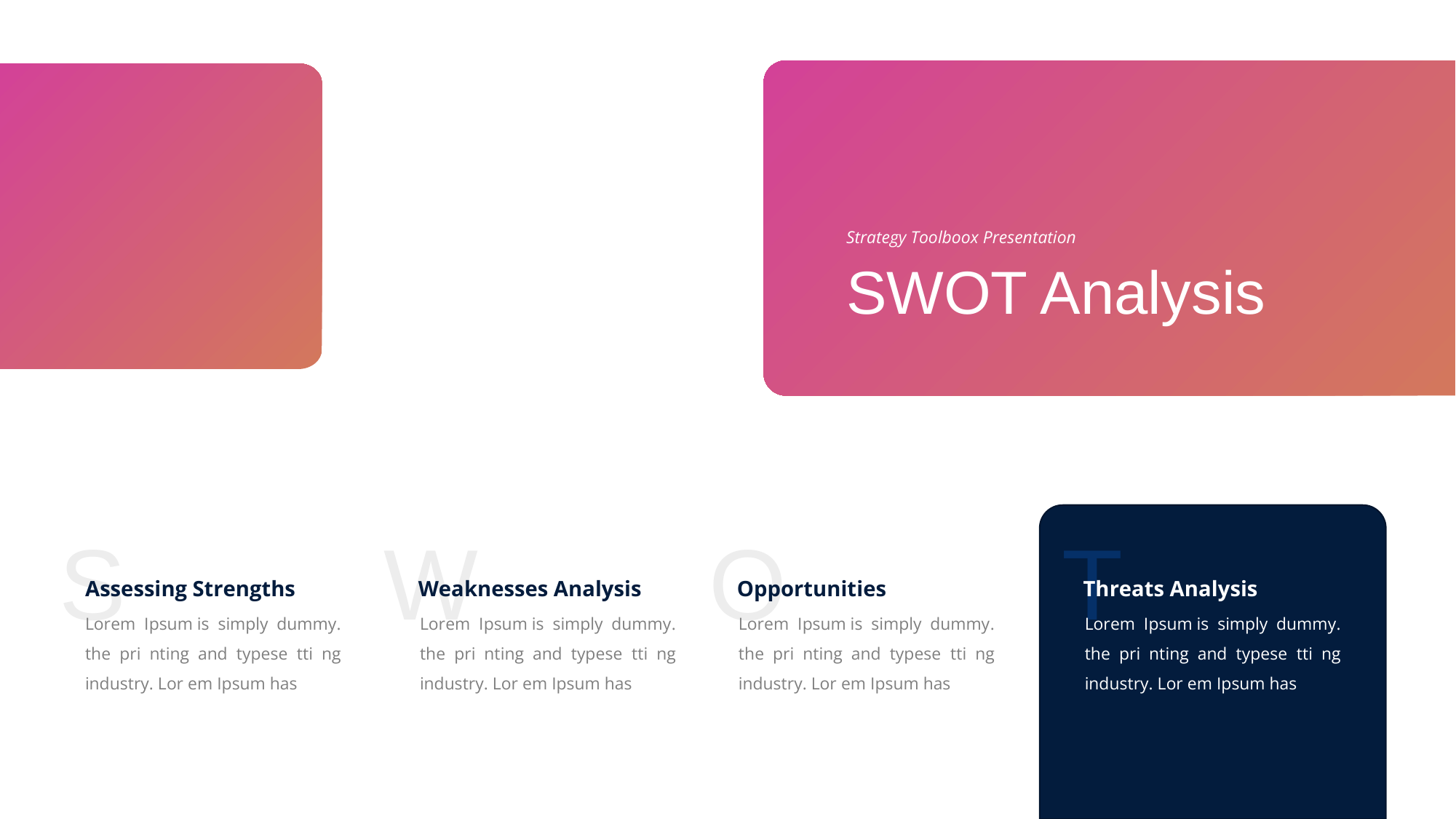

Strategy Toolboox Presentation
SWOT Analysis

S
W
O
T
Assessing Strengths
Weaknesses Analysis
Opportunities
Threats Analysis
Lorem Ipsum is simply dummy. the pri nting and typese tti ng industry. Lor em Ipsum has
Lorem Ipsum is simply dummy. the pri nting and typese tti ng industry. Lor em Ipsum has
Lorem Ipsum is simply dummy. the pri nting and typese tti ng industry. Lor em Ipsum has
Lorem Ipsum is simply dummy. the pri nting and typese tti ng industry. Lor em Ipsum has